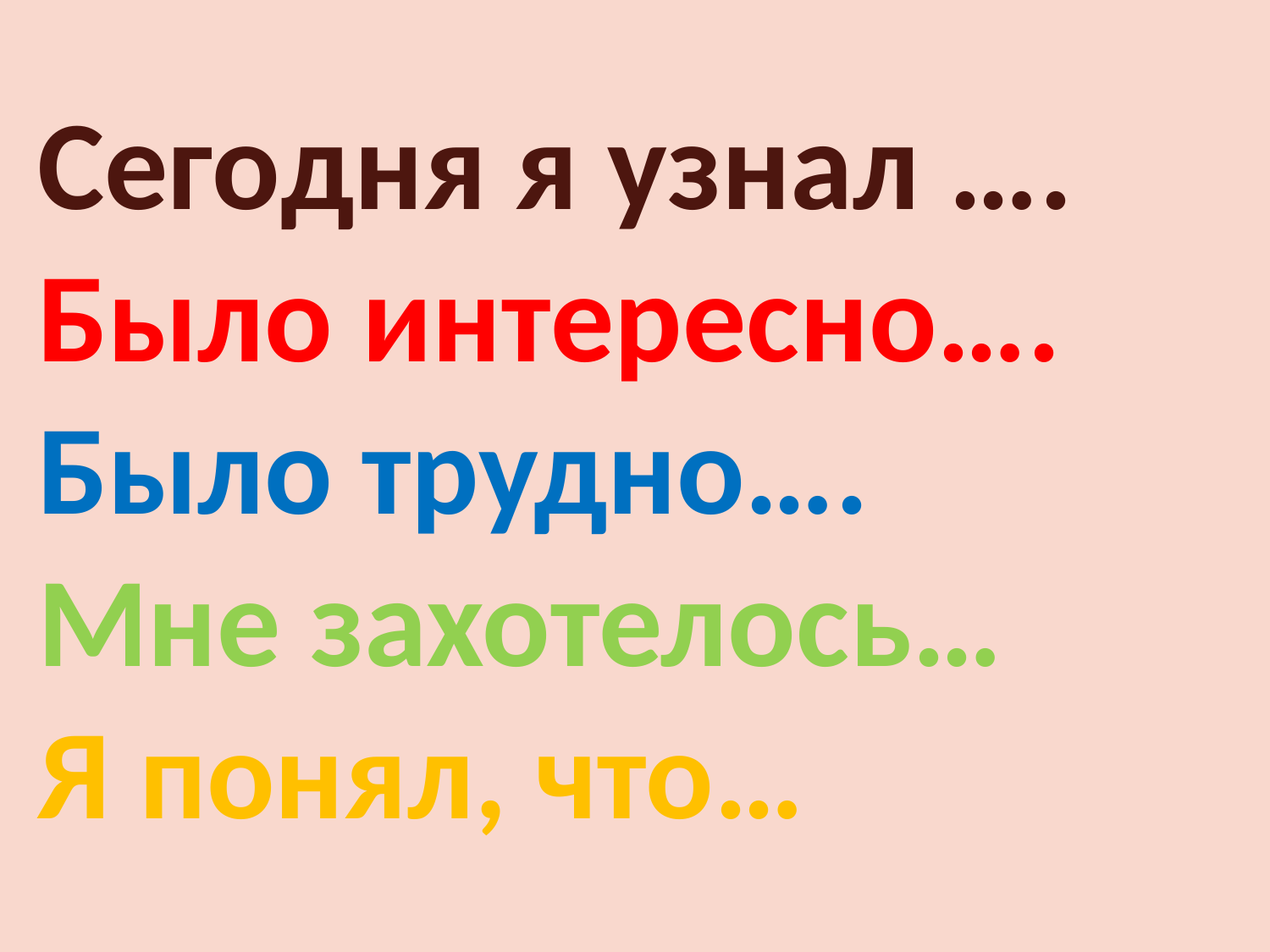

Сегодня я узнал ….
Было интересно….
Было трудно….
Мне захотелось…
Я понял, что…